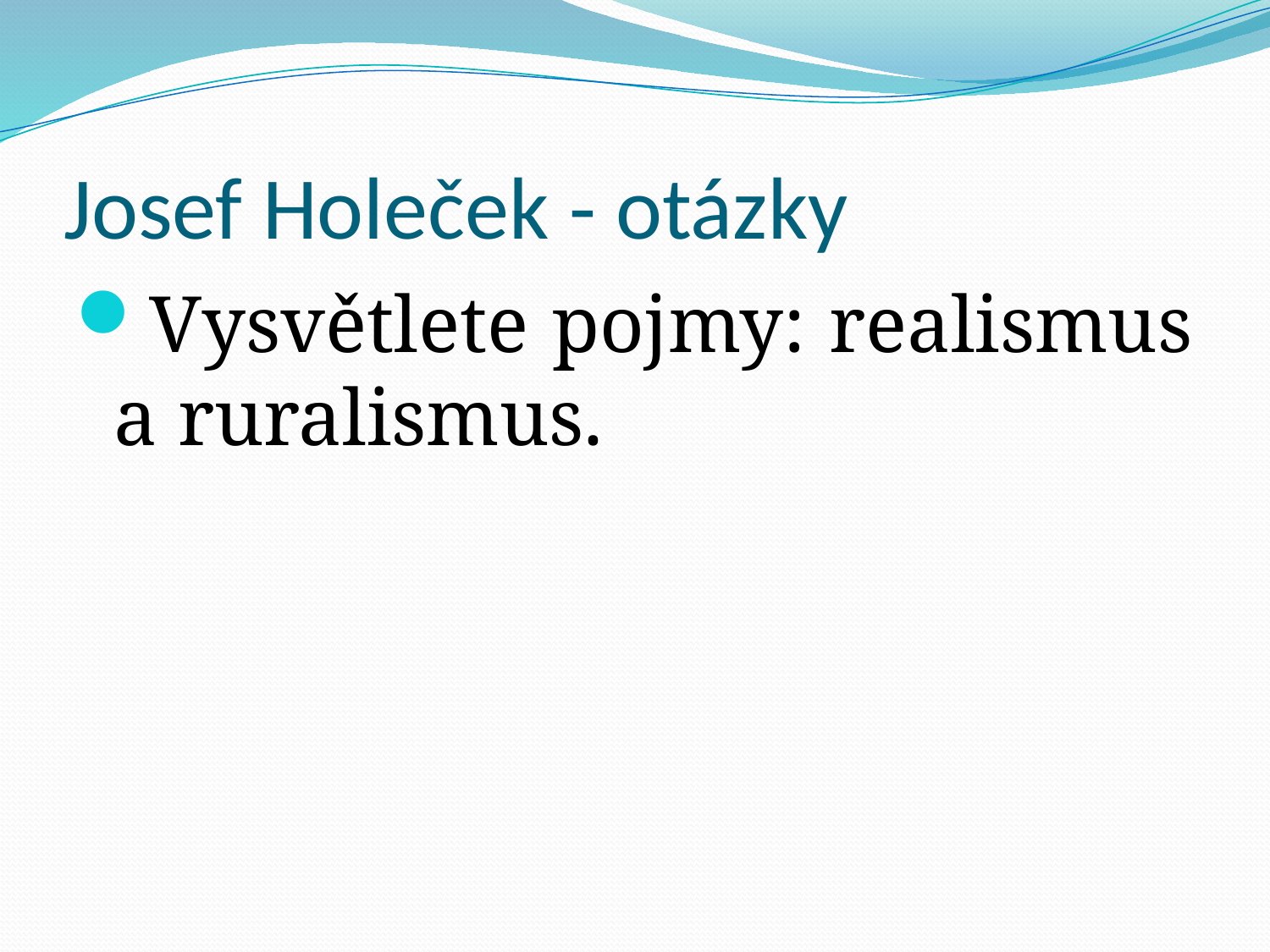

# Josef Holeček - otázky
Vysvětlete pojmy: realismus a ruralismus.